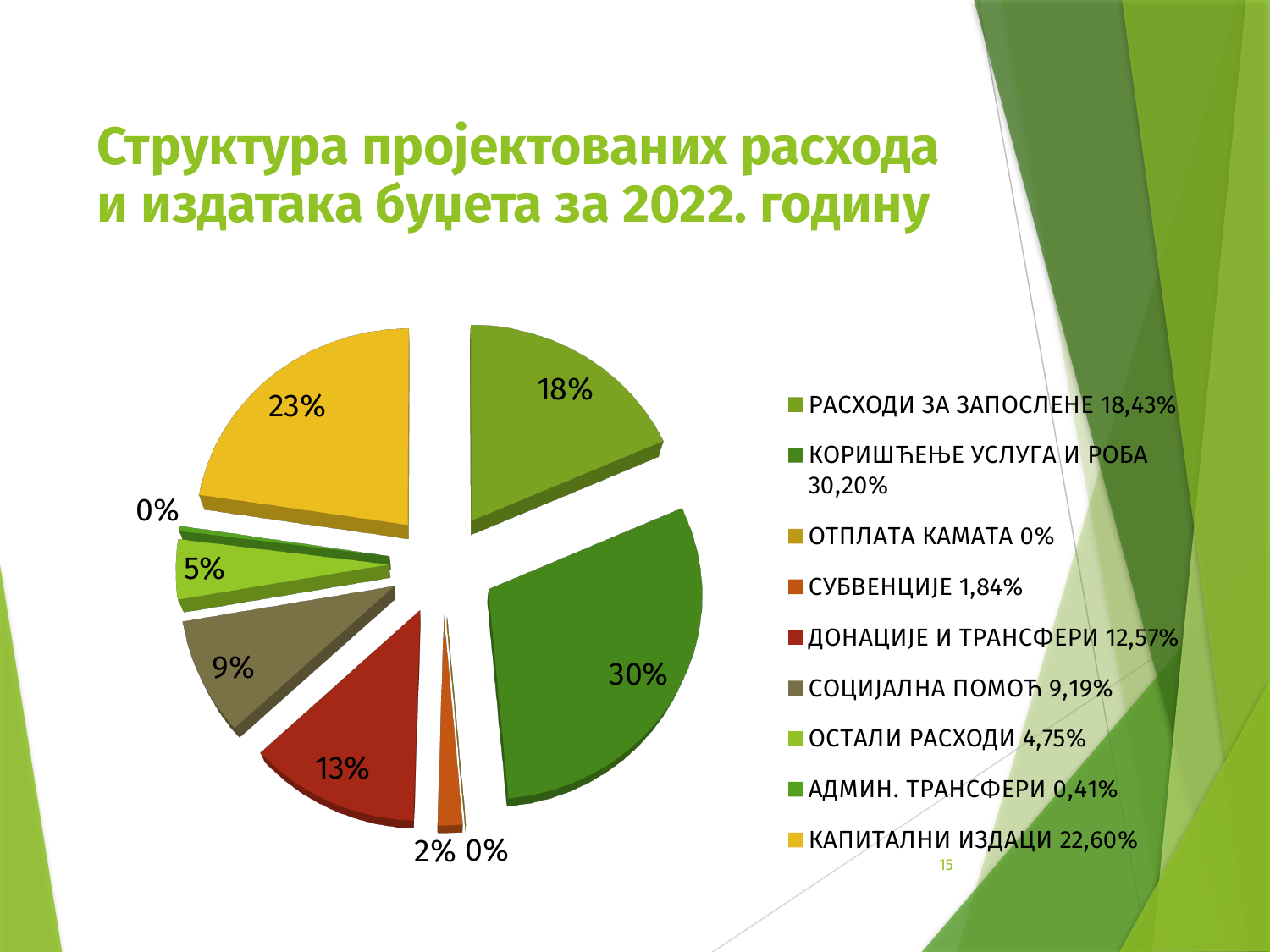

# Структура пројектованих расхода и издатака буџета за 2022. годину

[unsupported chart]

[unsupported chart]

15